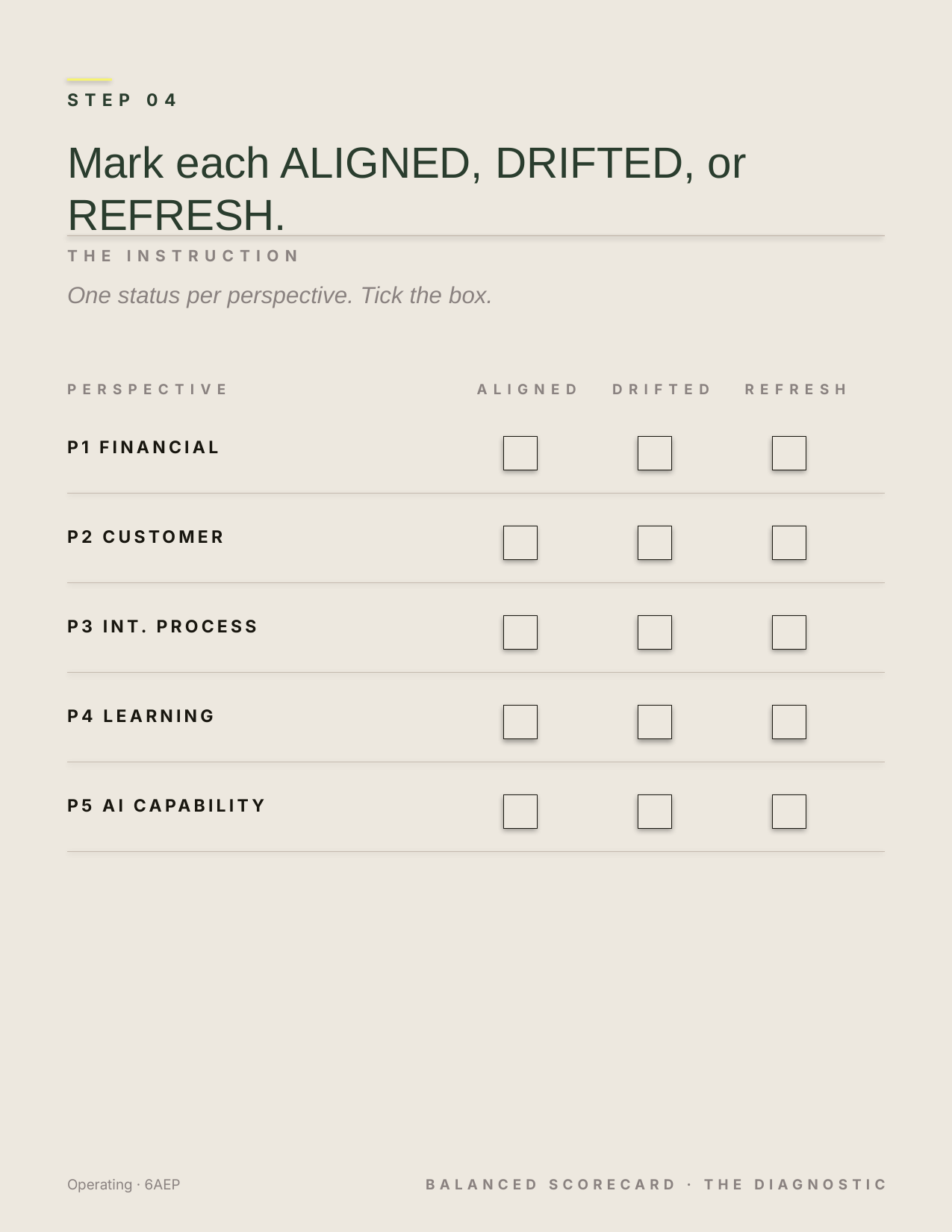

STEP 04
Mark each ALIGNED, DRIFTED, or REFRESH.

THE INSTRUCTION
One status per perspective. Tick the box.
PERSPECTIVE
ALIGNED
DRIFTED
REFRESH
P1 FINANCIAL

P2 CUSTOMER

P3 INT. PROCESS

P4 LEARNING

P5 AI CAPABILITY

Operating · 6AEP
BALANCED SCORECARD · THE DIAGNOSTIC